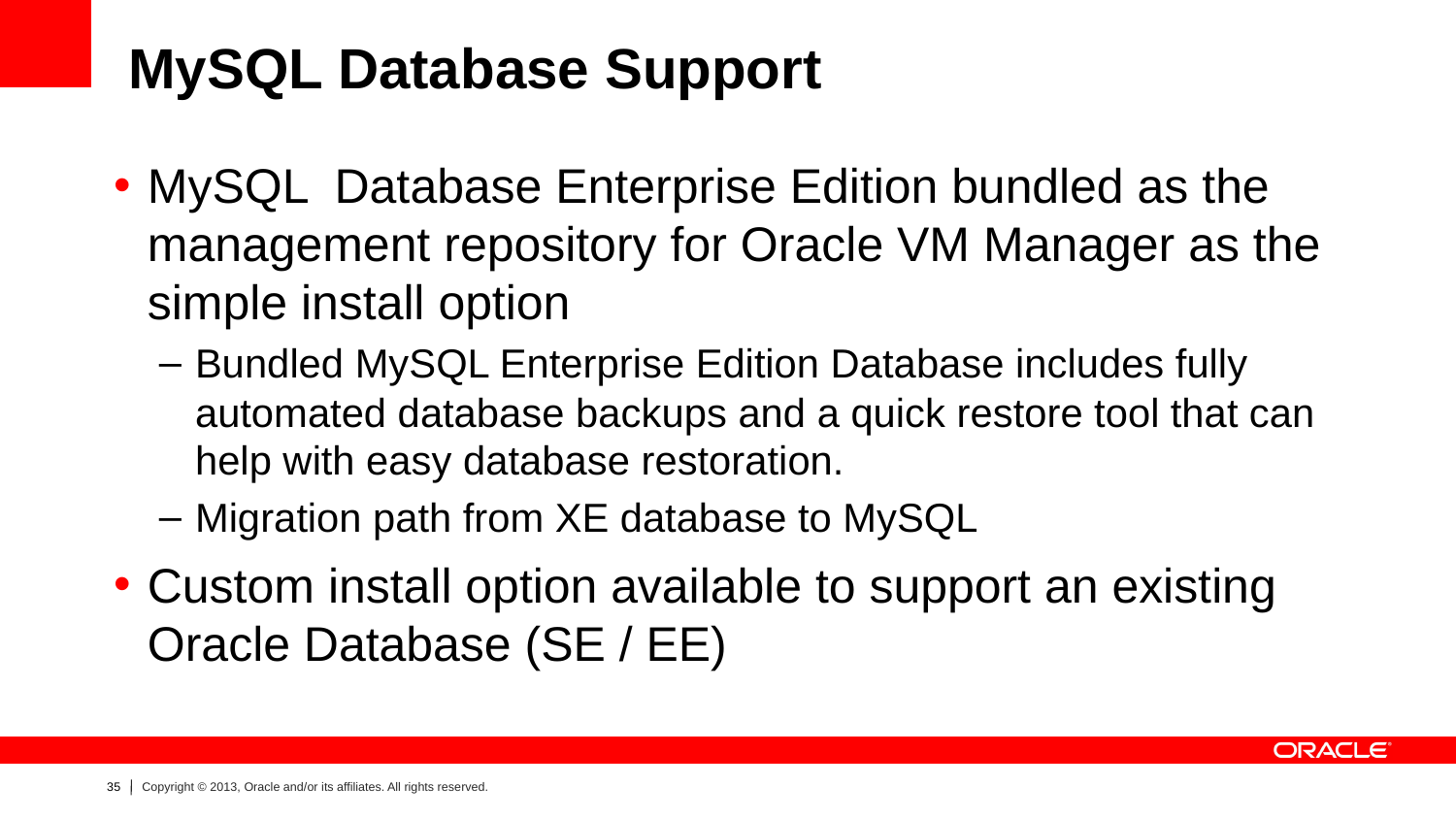

# MySQL Database Support
MySQL  Database Enterprise Edition bundled as the management repository for Oracle VM Manager as the simple install option
Bundled MySQL Enterprise Edition Database includes fully automated database backups and a quick restore tool that can help with easy database restoration.
Migration path from XE database to MySQL
Custom install option available to support an existing Oracle Database (SE / EE)